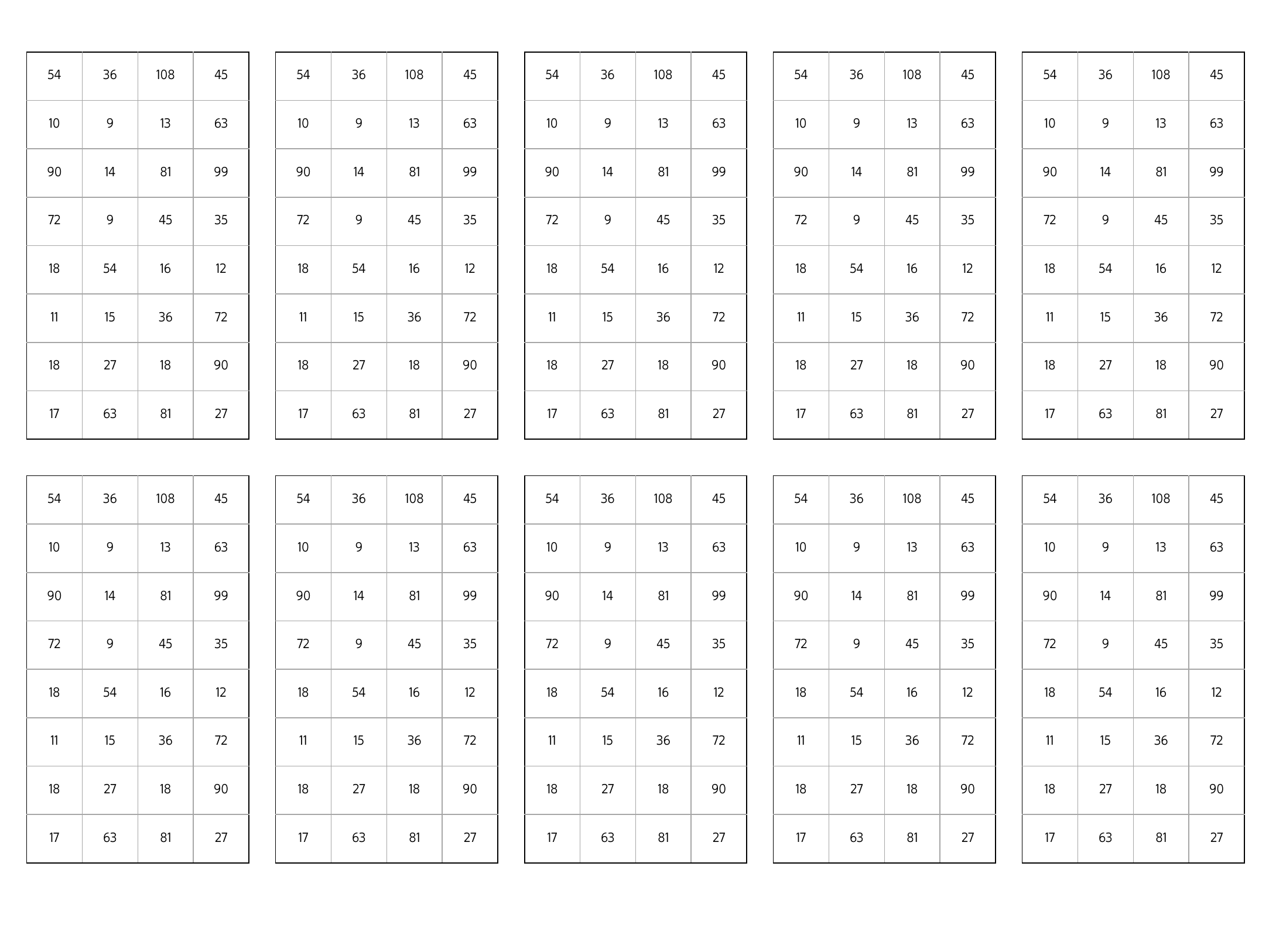

| 54 | 36 | 108 | 45 |
| --- | --- | --- | --- |
| 10 | 9 | 13 | 63 |
| 90 | 14 | 81 | 99 |
| 72 | 9 | 45 | 35 |
| 18 | 54 | 16 | 12 |
| 11 | 15 | 36 | 72 |
| 18 | 27 | 18 | 90 |
| 17 | 63 | 81 | 27 |
| 54 | 36 | 108 | 45 |
| --- | --- | --- | --- |
| 10 | 9 | 13 | 63 |
| 90 | 14 | 81 | 99 |
| 72 | 9 | 45 | 35 |
| 18 | 54 | 16 | 12 |
| 11 | 15 | 36 | 72 |
| 18 | 27 | 18 | 90 |
| 17 | 63 | 81 | 27 |
| 54 | 36 | 108 | 45 |
| --- | --- | --- | --- |
| 10 | 9 | 13 | 63 |
| 90 | 14 | 81 | 99 |
| 72 | 9 | 45 | 35 |
| 18 | 54 | 16 | 12 |
| 11 | 15 | 36 | 72 |
| 18 | 27 | 18 | 90 |
| 17 | 63 | 81 | 27 |
| 54 | 36 | 108 | 45 |
| --- | --- | --- | --- |
| 10 | 9 | 13 | 63 |
| 90 | 14 | 81 | 99 |
| 72 | 9 | 45 | 35 |
| 18 | 54 | 16 | 12 |
| 11 | 15 | 36 | 72 |
| 18 | 27 | 18 | 90 |
| 17 | 63 | 81 | 27 |
| 54 | 36 | 108 | 45 |
| --- | --- | --- | --- |
| 10 | 9 | 13 | 63 |
| 90 | 14 | 81 | 99 |
| 72 | 9 | 45 | 35 |
| 18 | 54 | 16 | 12 |
| 11 | 15 | 36 | 72 |
| 18 | 27 | 18 | 90 |
| 17 | 63 | 81 | 27 |
| 54 | 36 | 108 | 45 |
| --- | --- | --- | --- |
| 10 | 9 | 13 | 63 |
| 90 | 14 | 81 | 99 |
| 72 | 9 | 45 | 35 |
| 18 | 54 | 16 | 12 |
| 11 | 15 | 36 | 72 |
| 18 | 27 | 18 | 90 |
| 17 | 63 | 81 | 27 |
| 54 | 36 | 108 | 45 |
| --- | --- | --- | --- |
| 10 | 9 | 13 | 63 |
| 90 | 14 | 81 | 99 |
| 72 | 9 | 45 | 35 |
| 18 | 54 | 16 | 12 |
| 11 | 15 | 36 | 72 |
| 18 | 27 | 18 | 90 |
| 17 | 63 | 81 | 27 |
| 54 | 36 | 108 | 45 |
| --- | --- | --- | --- |
| 10 | 9 | 13 | 63 |
| 90 | 14 | 81 | 99 |
| 72 | 9 | 45 | 35 |
| 18 | 54 | 16 | 12 |
| 11 | 15 | 36 | 72 |
| 18 | 27 | 18 | 90 |
| 17 | 63 | 81 | 27 |
| 54 | 36 | 108 | 45 |
| --- | --- | --- | --- |
| 10 | 9 | 13 | 63 |
| 90 | 14 | 81 | 99 |
| 72 | 9 | 45 | 35 |
| 18 | 54 | 16 | 12 |
| 11 | 15 | 36 | 72 |
| 18 | 27 | 18 | 90 |
| 17 | 63 | 81 | 27 |
| 54 | 36 | 108 | 45 |
| --- | --- | --- | --- |
| 10 | 9 | 13 | 63 |
| 90 | 14 | 81 | 99 |
| 72 | 9 | 45 | 35 |
| 18 | 54 | 16 | 12 |
| 11 | 15 | 36 | 72 |
| 18 | 27 | 18 | 90 |
| 17 | 63 | 81 | 27 |